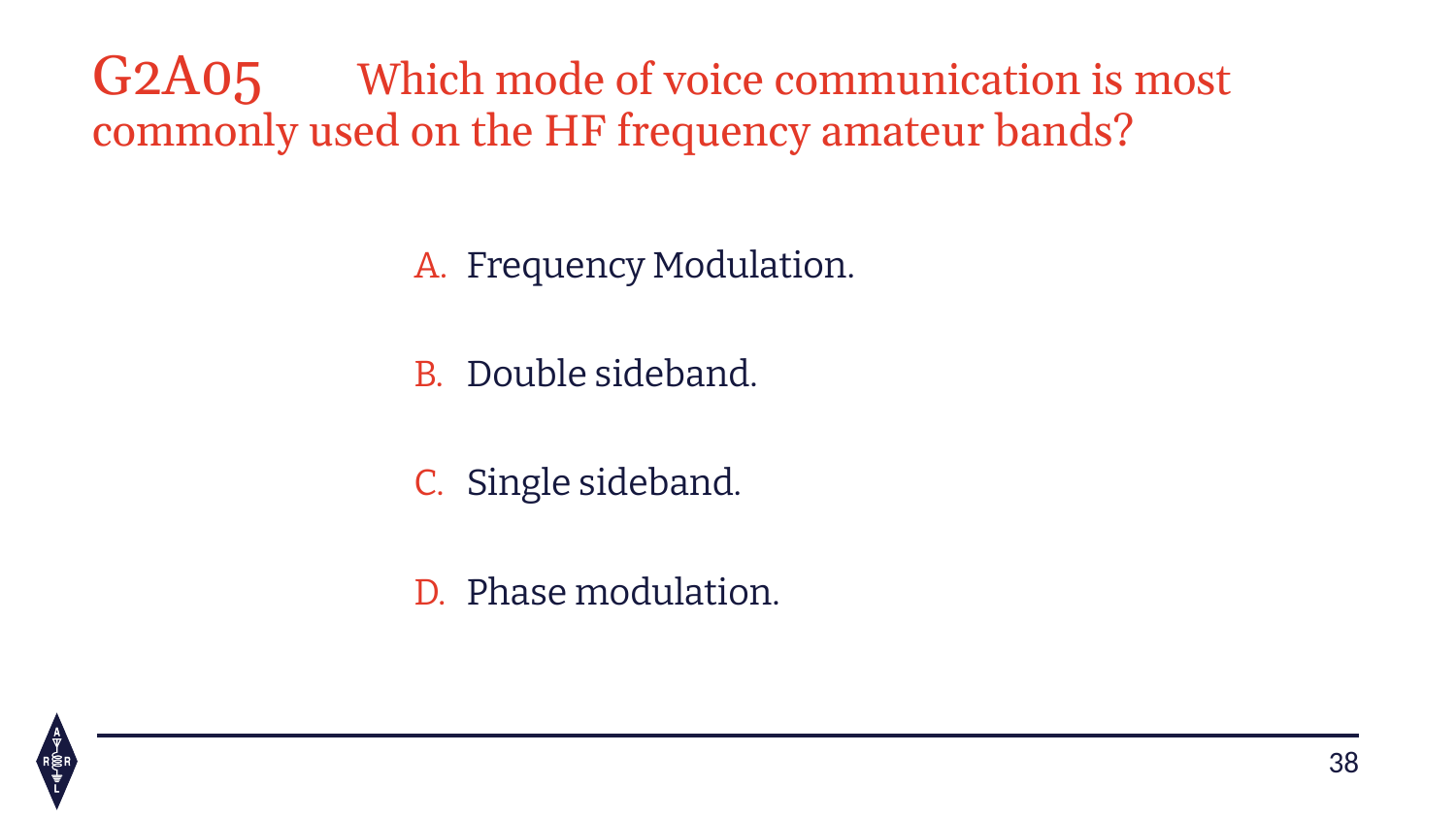

G2A05	Which mode of voice communication is most 			commonly used on the HF frequency amateur bands?
 Frequency Modulation.

 Double sideband.

 Single sideband.

 Phase modulation.

38